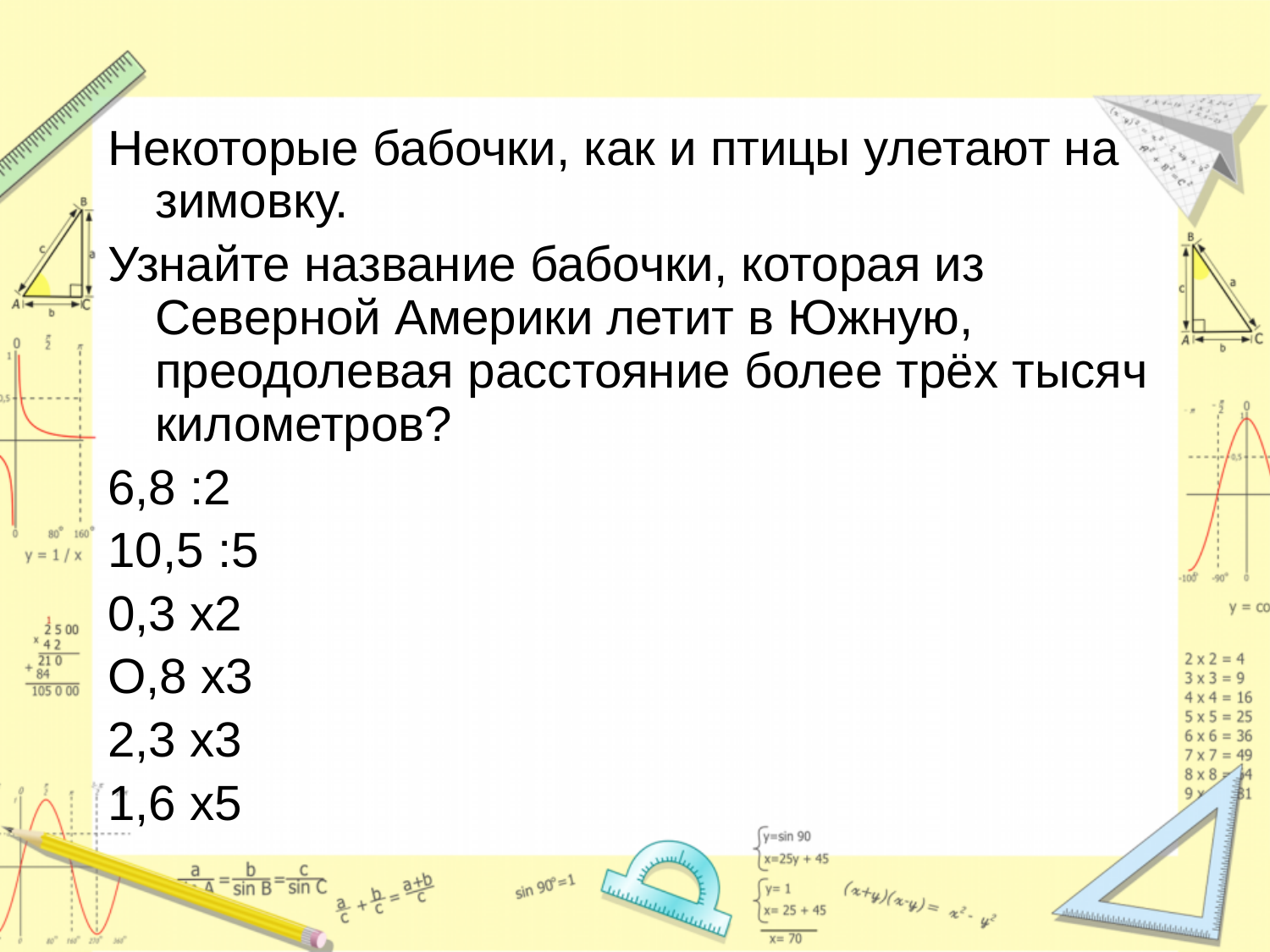

#
Некоторые бабочки, как и птицы улетают на зимовку.
Узнайте название бабочки, которая из Северной Америки летит в Южную, преодолевая расстояние более трёх тысяч километров?
6,8 :2
10,5 :5
0,3 х2
О,8 х3
2,3 х3
1,6 х5